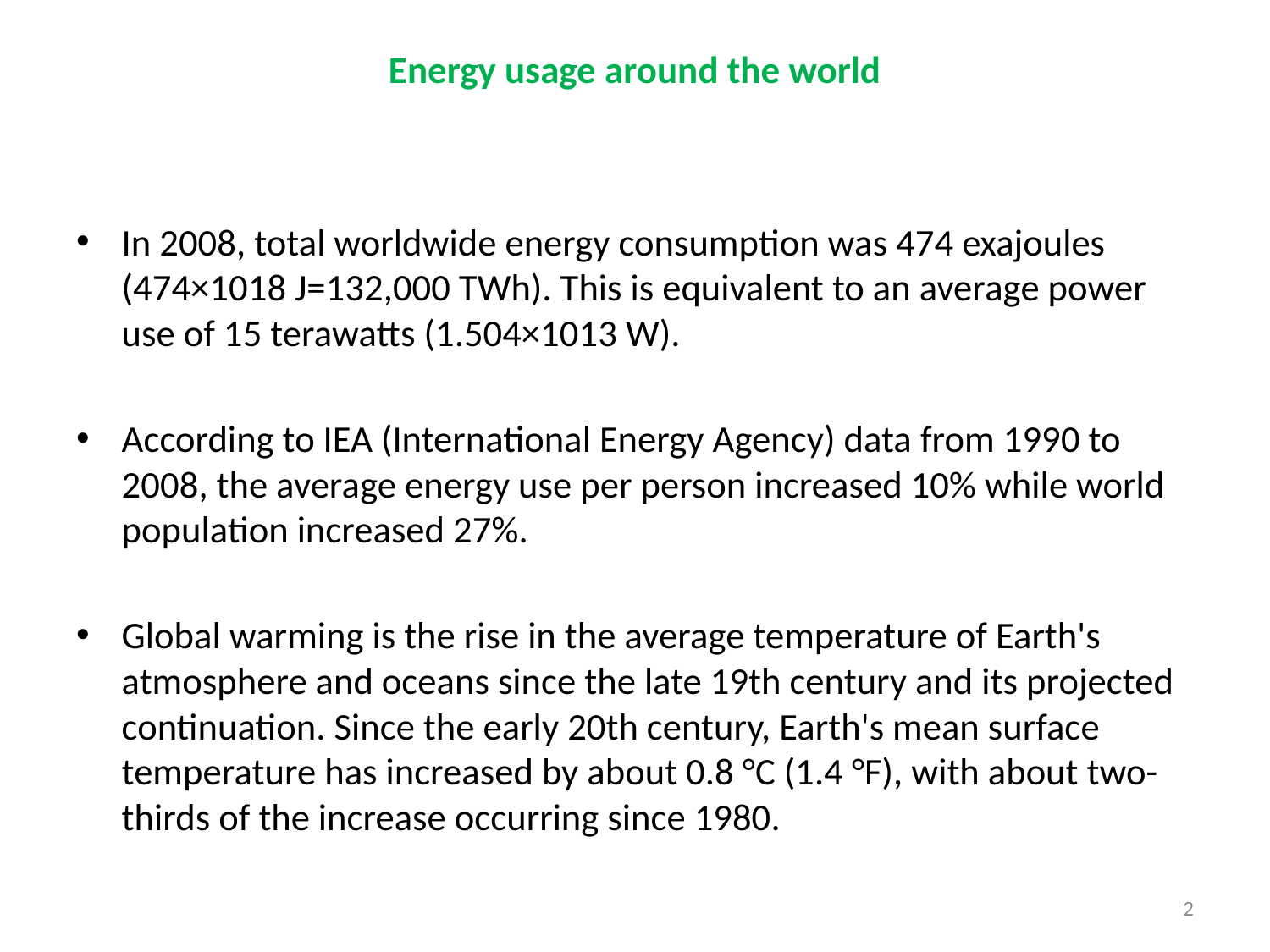

# Energy usage around the world

In 2008, total worldwide energy consumption was 474 exajoules (474×1018 J=132,000 TWh). This is equivalent to an average power use of 15 terawatts (1.504×1013 W).

According to IEA (International Energy Agency) data from 1990 to 2008, the average energy use per person increased 10% while world population increased 27%.

Global warming is the rise in the average temperature of Earth's atmosphere and oceans since the late 19th century and its projected continuation. Since the early 20th century, Earth's mean surface temperature has increased by about 0.8 °C (1.4 °F), with about two-thirds of the increase occurring since 1980.

2